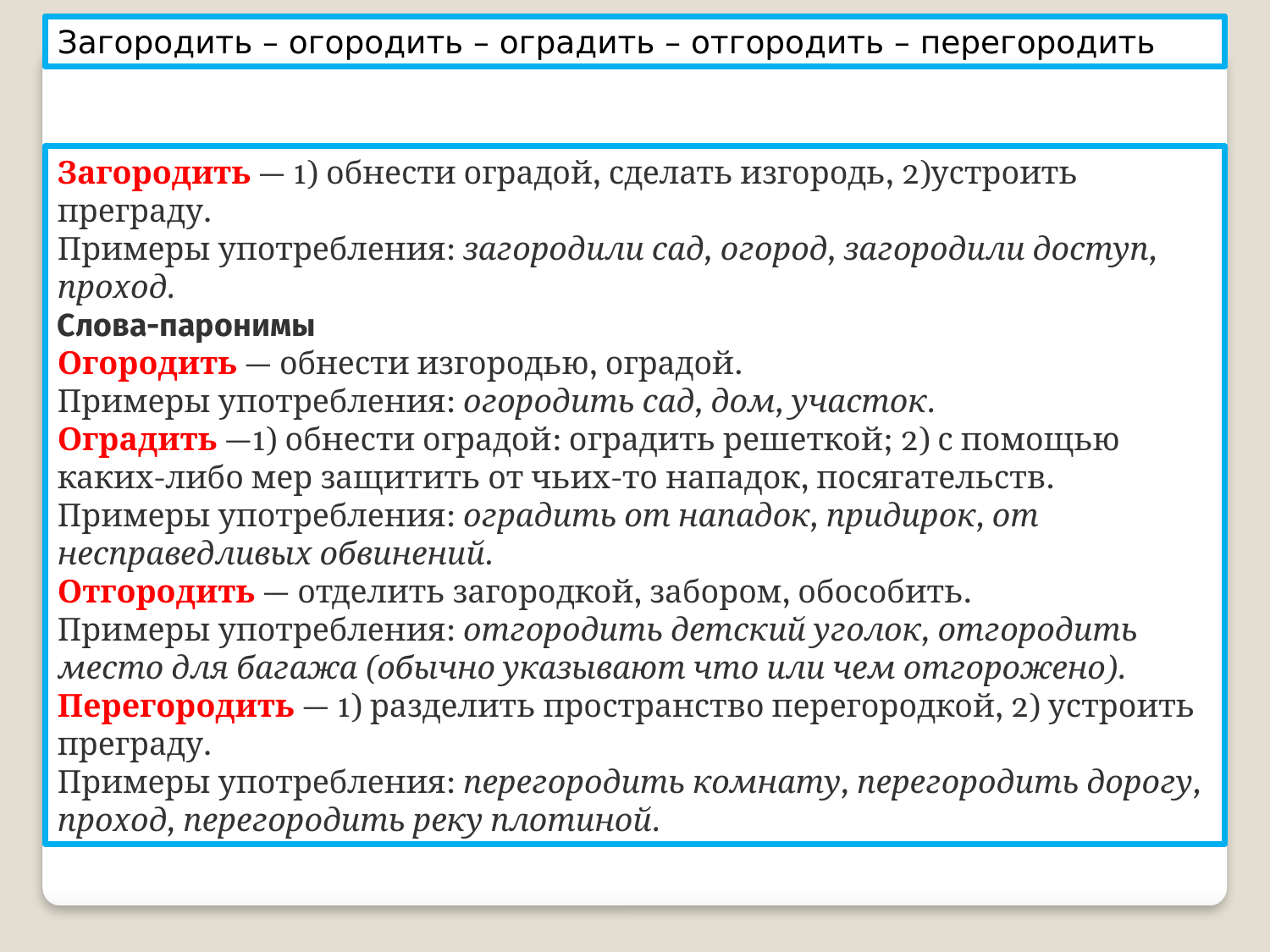

Загородить – огородить – оградить – отгородить – перегородить
Загородить — 1) обнести оградой, сделать изгородь, 2)устроить преграду.
Примеры употребления: загородили сад, огород, загородили доступ, проход.
Слова-паронимы
Огородить — обнести изгородью, оградой.
Примеры употребления: огородить сад, дом, участок.
Оградить —1) обнести оградой: оградить решеткой; 2) с помощью каких-либо мер защитить от чьих-то нападок, посягательств.
Примеры употребления: оградить от нападок, придирок, от несправедливых обвинений.
Отгородить — отделить загородкой, забором, обособить.
Примеры употребления: отгородить детский уголок, отгородить место для багажа (обычно указывают что или чем отгорожено).
Перегородить — 1) разделить пространство перегородкой, 2) устроить преграду.
Примеры употребления: перегородить комнату, перегородить дорогу, проход, перегородить реку плотиной.